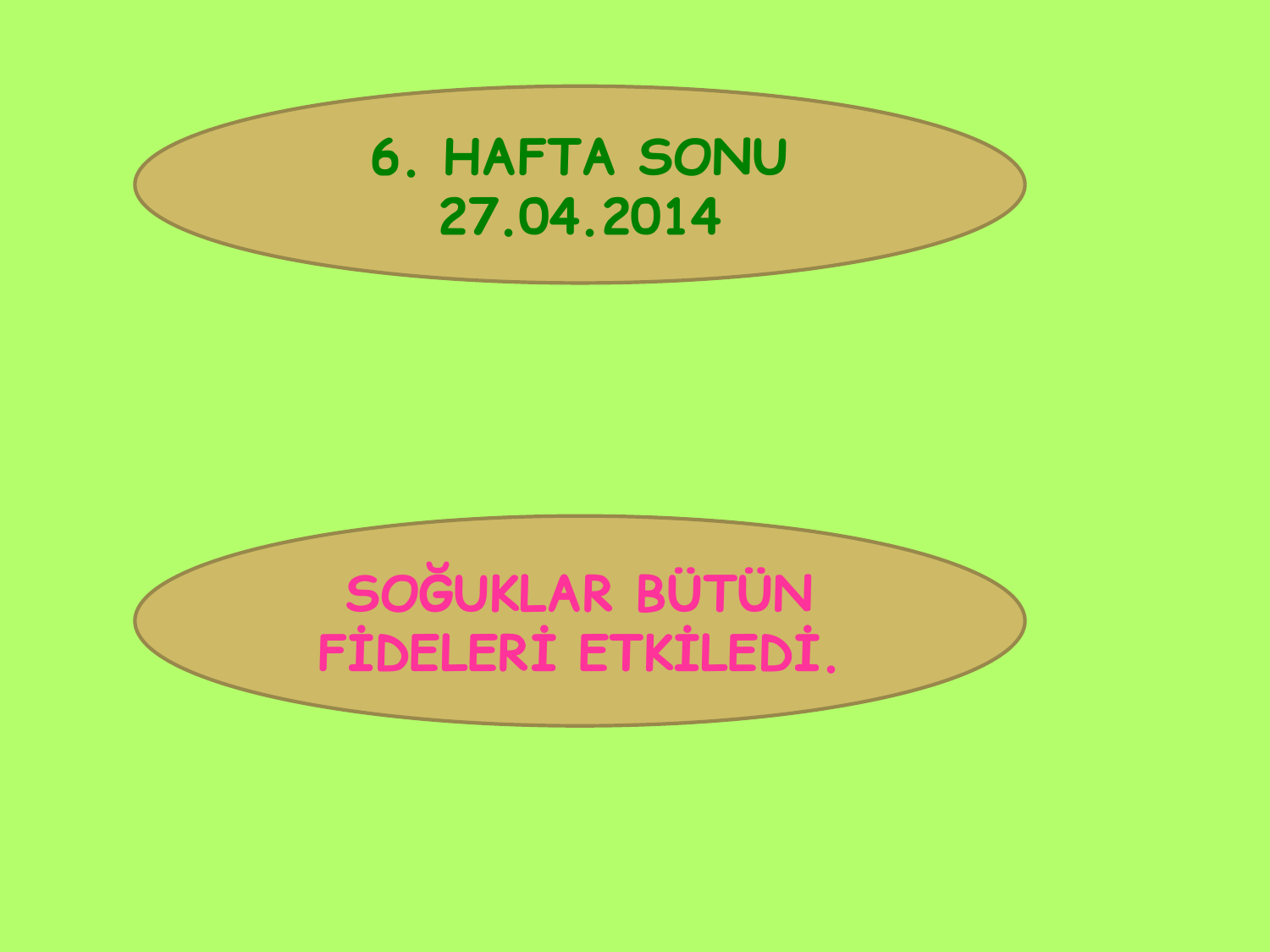

6. HAFTA SONU
27.04.2014
SOĞUKLAR BÜTÜN FİDELERİ ETKİLEDİ.